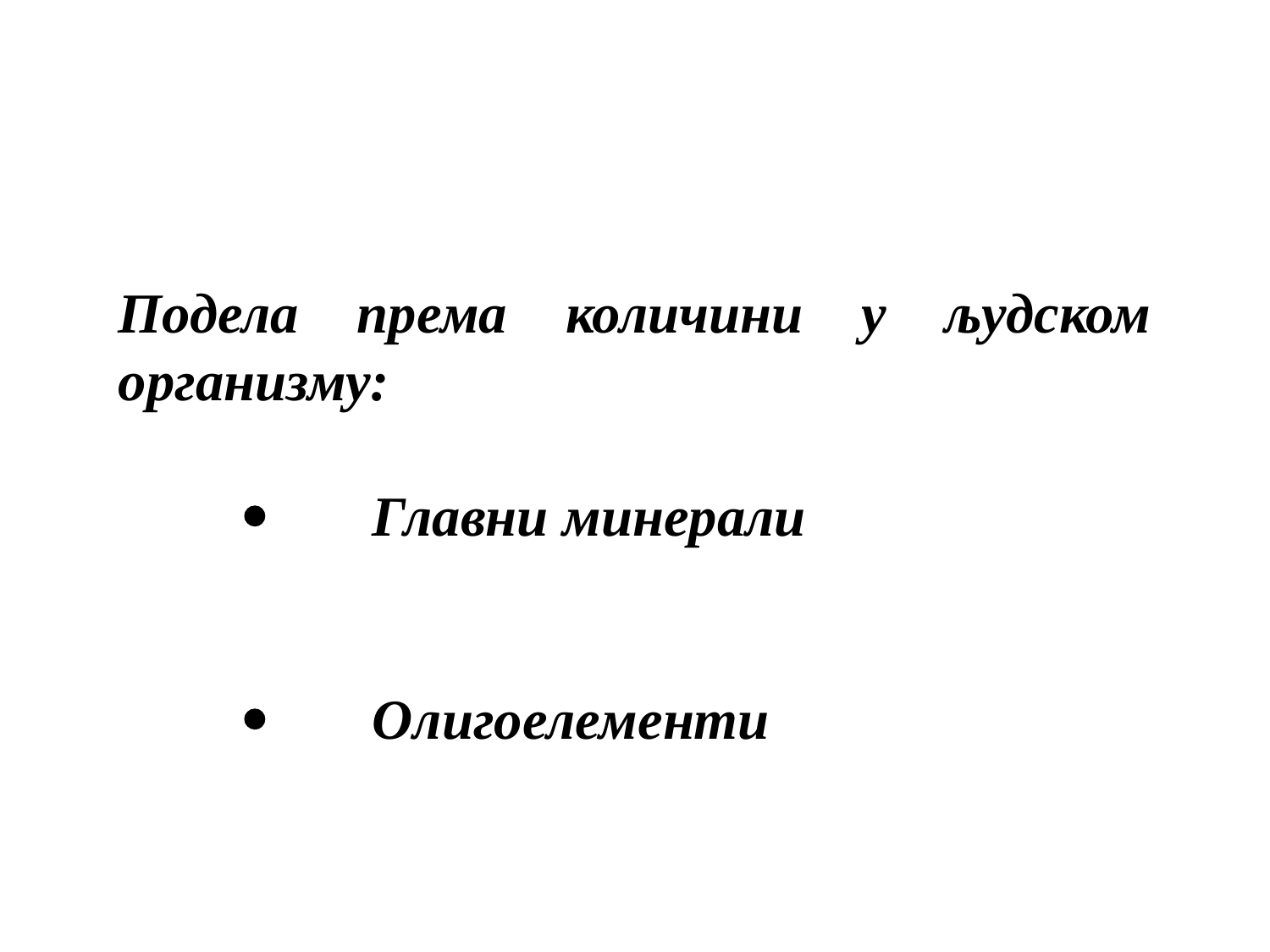

Подела према количини у људском организму:

•	Главни минерали

•	Олигоелементи